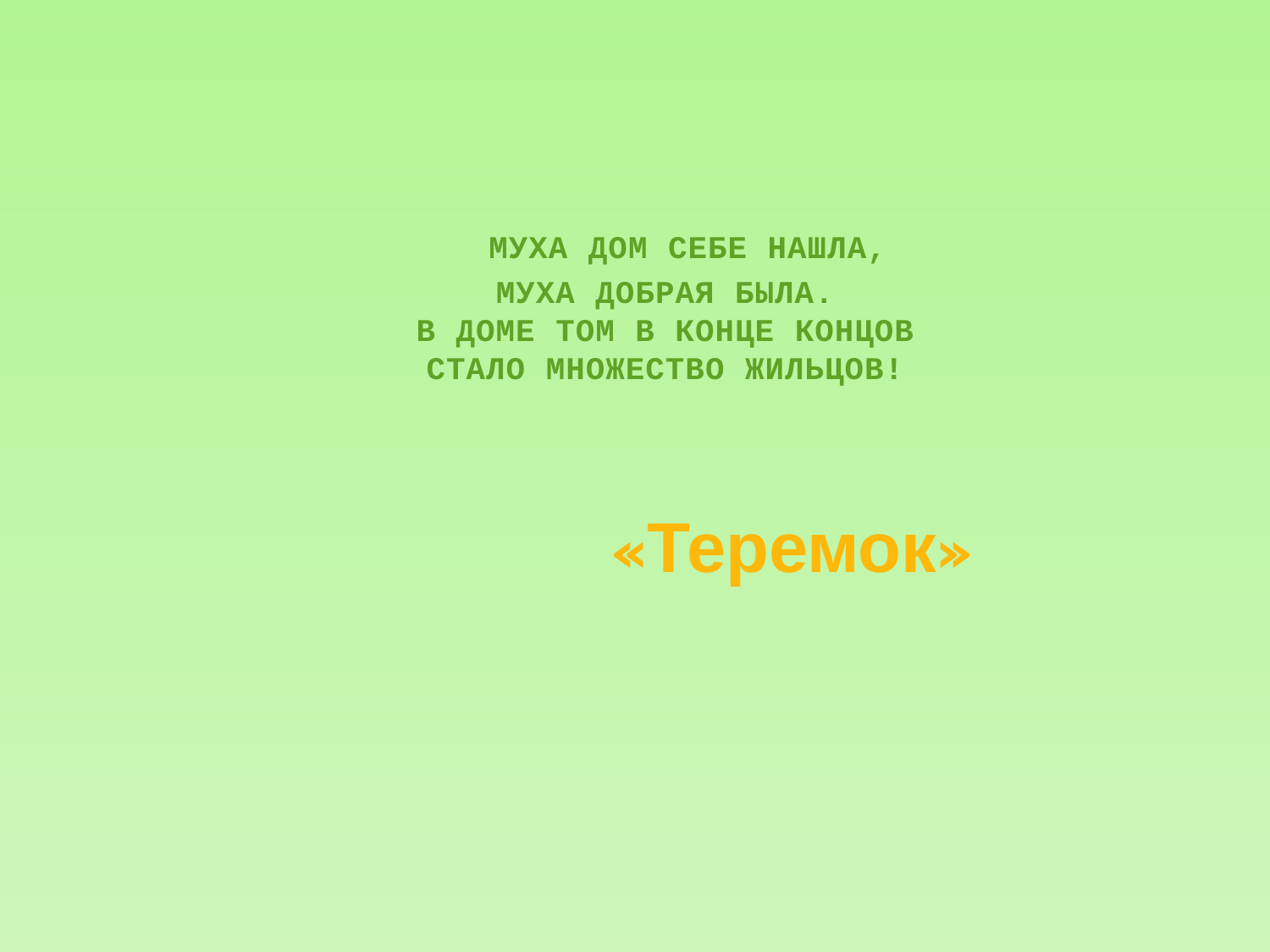

# МУХА ДОМ СЕБЕ НАШЛА, МУХА ДОБРАЯ БЫЛА. В ДОМЕ ТОМ В КОНЦЕ КОНЦОВ СТАЛО МНОЖЕСТВО ЖИЛЬЦОВ!
«Теремок»